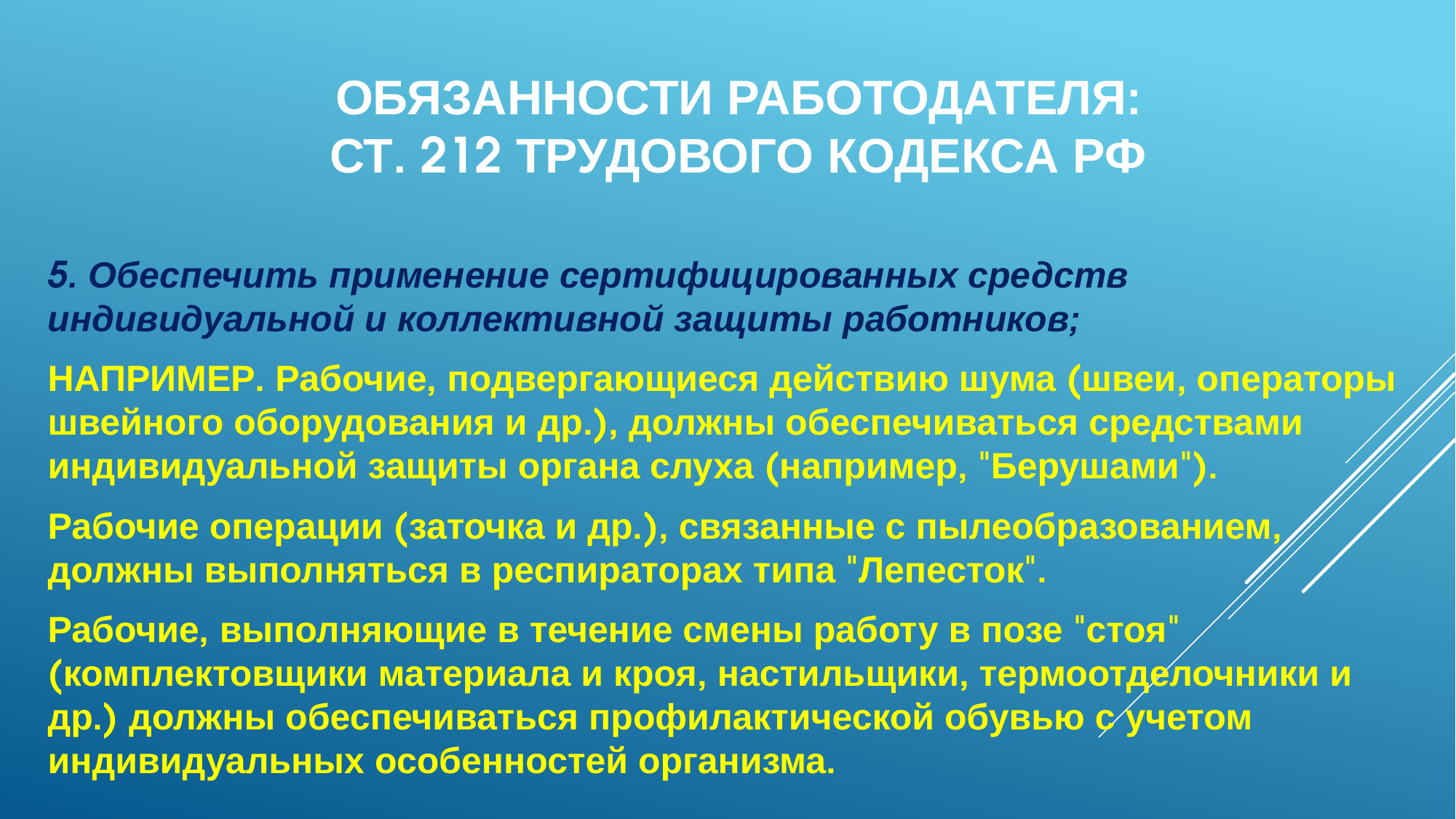

# обязанности работодателя: ст. 212 Трудового кодекса РФ
5. Обеспечить применение сертифицированных средств индивидуальной и коллективной защиты работников;
НАПРИМЕР. Рабочие, подвергающиеся действию шума (швеи, операторы швейного оборудования и др.), должны обеспечиваться средствами индивидуальной защиты органа слуха (например, "Берушами").
Рабочие операции (заточка и др.), связанные с пылеобразованием, должны выполняться в респираторах типа "Лепесток".
Рабочие, выполняющие в течение смены работу в позе "стоя" (комплектовщики материала и кроя, настильщики, термоотделочники и др.) должны обеспечиваться профилактической обувью с учетом индивидуальных особенностей организма.